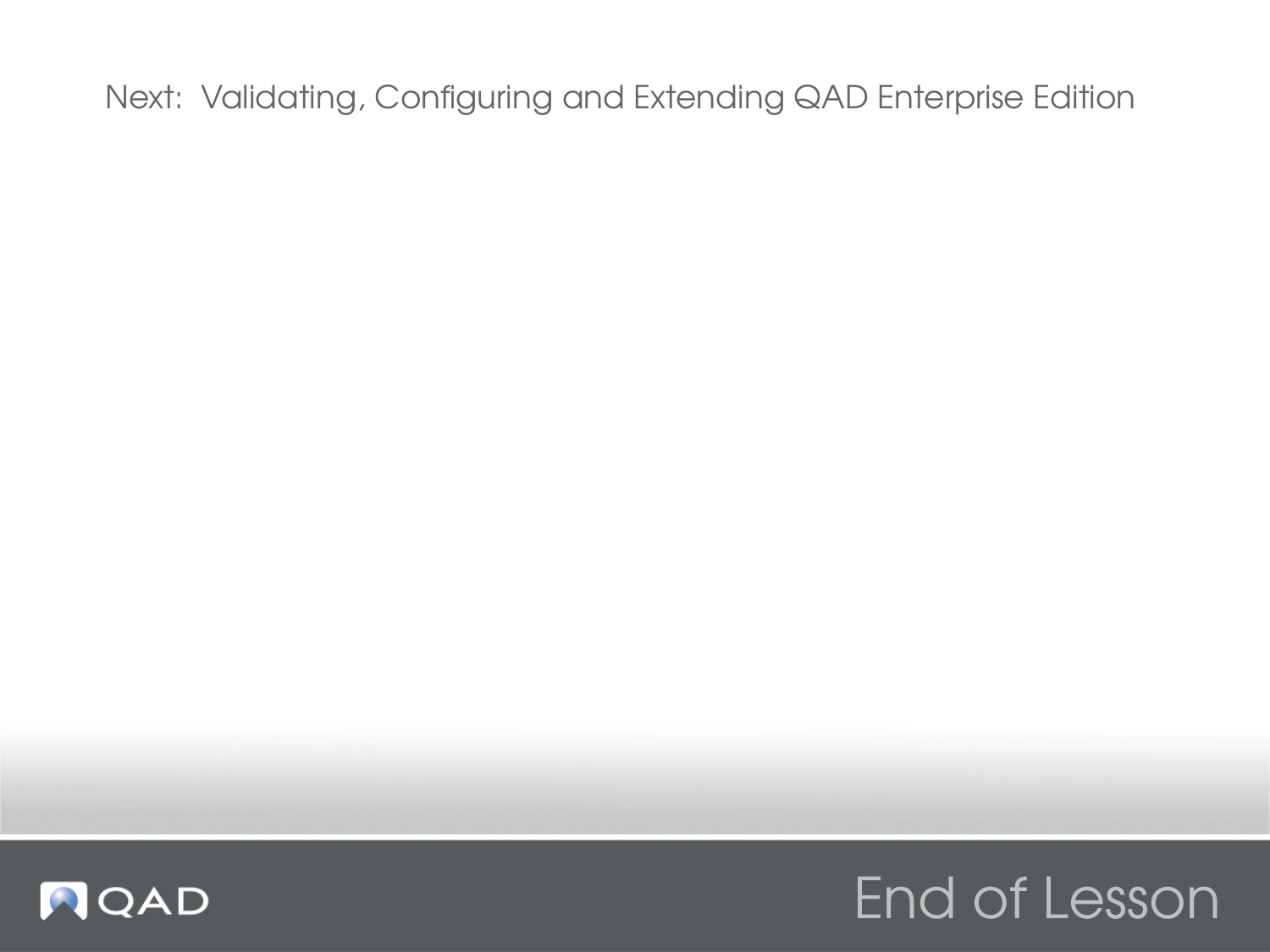

Next:  Validating, Configuring and Extending QAD Enterprise Edition
# End of Lesson